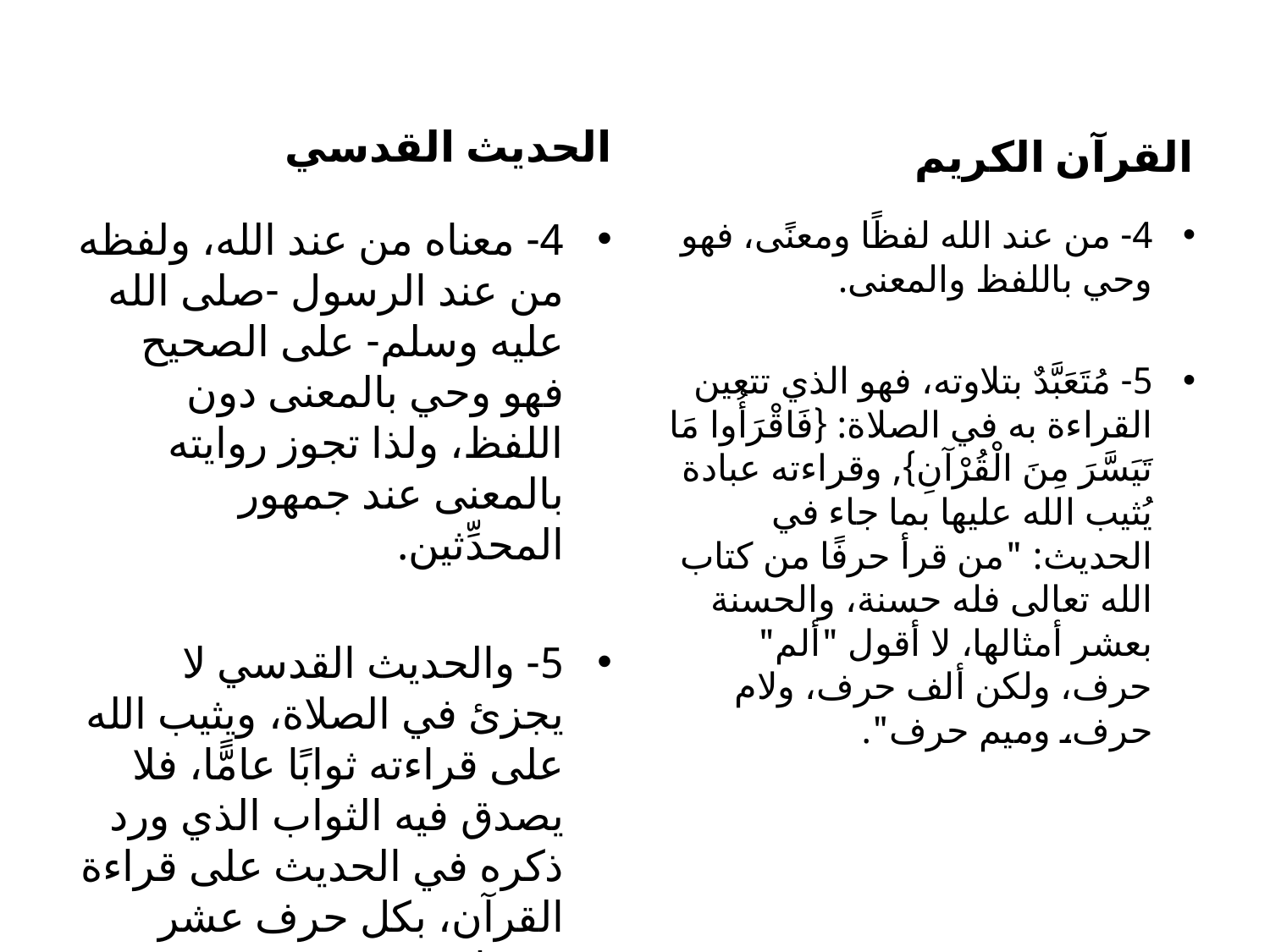

الحديث القدسي

القرآن الكريم

4- معناه من عند الله، ولفظه من عند الرسول -صلى الله عليه وسلم- على الصحيح فهو وحي بالمعنى دون اللفظ، ولذا تجوز روايته بالمعنى عند جمهور المحدِّثين.

5- والحديث القدسي لا يجزئ في الصلاة، ويثيب الله على قراءته ثوابًا عامًّا، فلا يصدق فيه الثواب الذي ورد ذكره في الحديث على قراءة القرآن، بكل حرف عشر حسنات.
4- من عند الله لفظًا ومعنًى، فهو وحي باللفظ والمعنى.

5- مُتَعَبَّدٌ بتلاوته، فهو الذي تتعين القراءة به في الصلاة: {فَاقْرَأُوا مَا تَيَسَّرَ مِنَ الْقُرْآنِ}, وقراءته عبادة يُثيب الله عليها بما جاء في الحديث: "من قرأ حرفًا من كتاب الله تعالى فله حسنة، والحسنة بعشر أمثالها، لا أقول "ألم" حرف، ولكن ألف حرف، ولام حرف، وميم حرف".